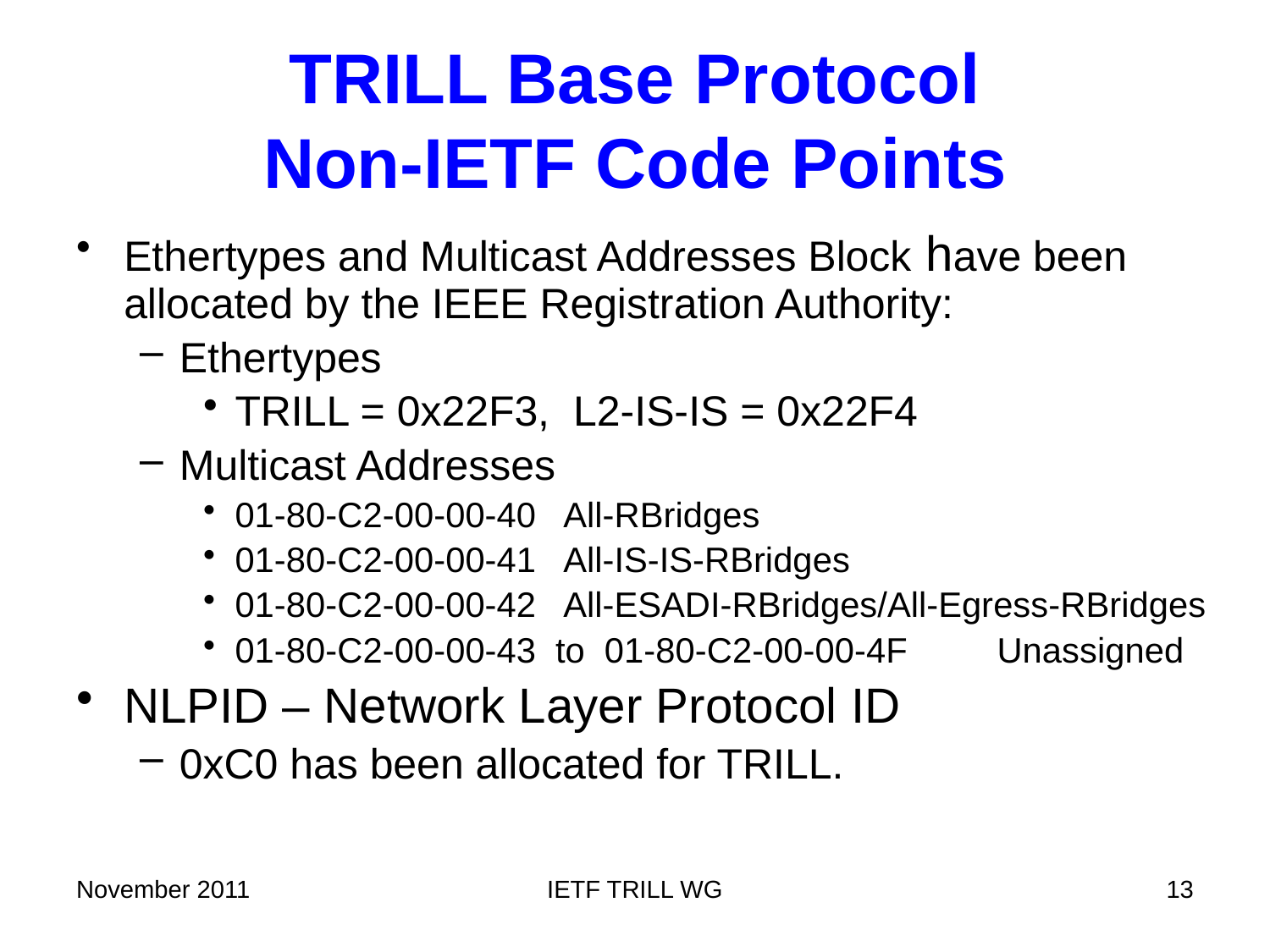

# TRILL Base Protocol Non-IETF Code Points
Ethertypes and Multicast Addresses Block have been allocated by the IEEE Registration Authority:
Ethertypes
TRILL = 0x22F3,  L2-IS-IS = 0x22F4
Multicast Addresses
01-80-C2-00-00-40   All-RBridges
01-80-C2-00-00-41   All-IS-IS-RBridges
01-80-C2-00-00-42   All-ESADI-RBridges/All-Egress-RBridges
01-80-C2-00-00-43  to  01-80-C2-00-00-4F	Unassigned
NLPID – Network Layer Protocol ID
0xC0 has been allocated for TRILL.

November 2011
IETF TRILL WG
13